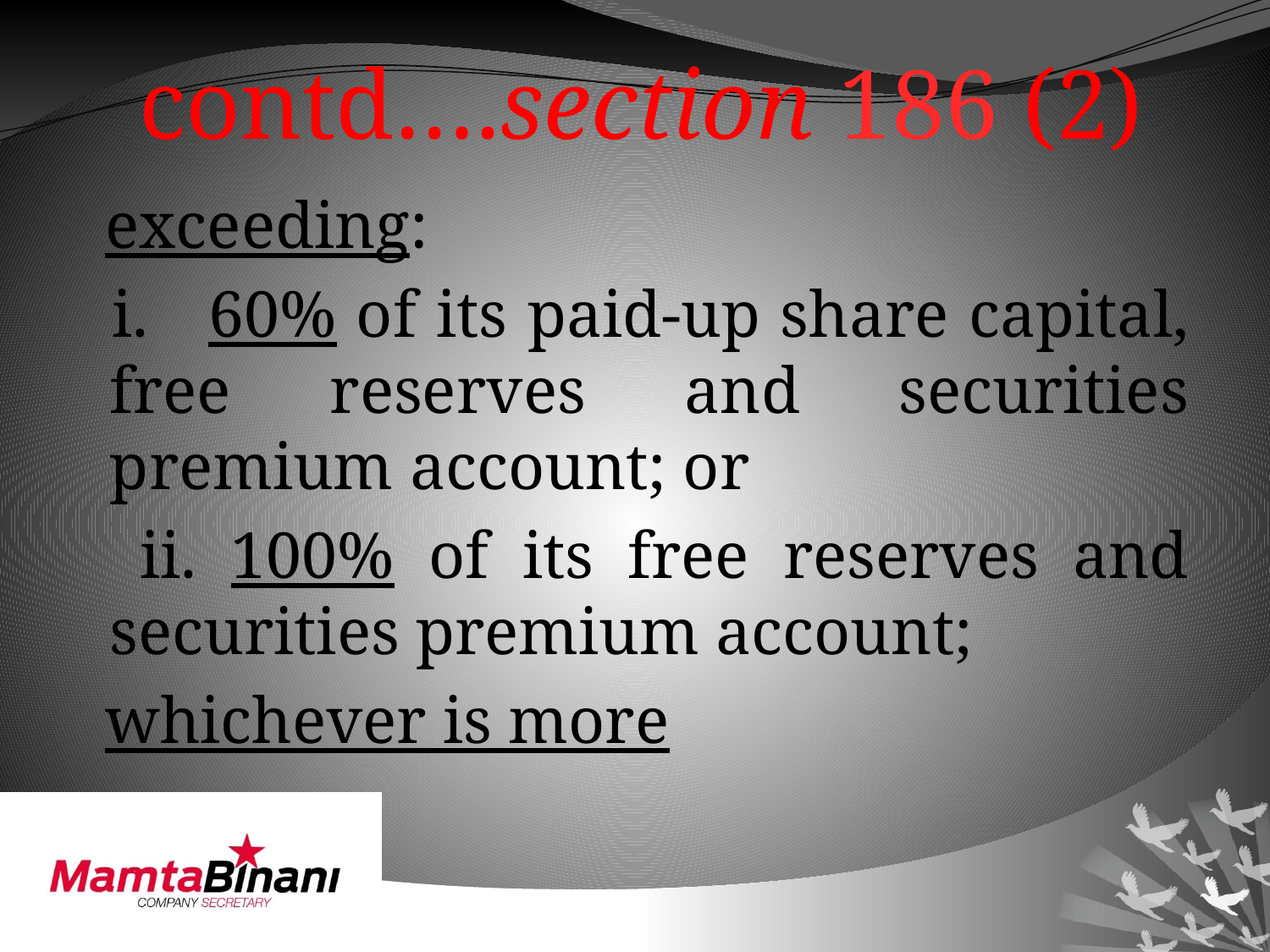

# contd….section 186 (2)
  exceeding:
  i.   60% of its paid-up share capital, free reserves and securities premium account; or
  ii. 100% of its free reserves and securities premium account;
  whichever is more